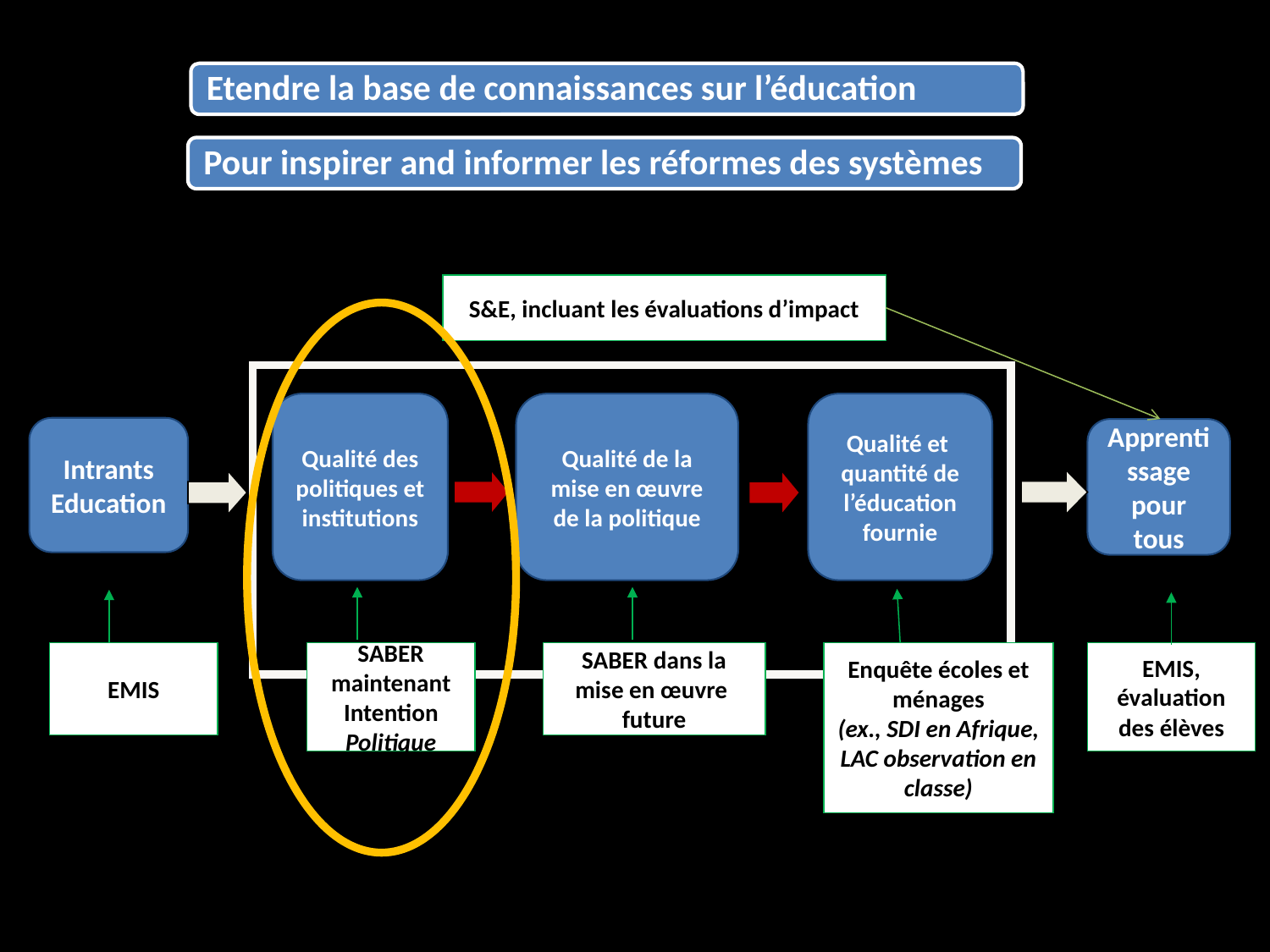

#
Etendre la base de connaissances sur l’éducation
Pour inspirer and informer les réformes des systèmes
S&E, incluant les évaluations d’impact

Qualité des politiques et institutions
Qualité de la mise en œuvre de la politique
Qualité et  quantité de l’éducation fournie
Intrants Education
Apprentissage pour tous

SABER dans la mise en œuvre  future
SABER maintenant Intention Politique
Enquête écoles et ménages
(ex., SDI en Afrique, LAC observation en classe)
EMIS
EMIS, évaluation des élèves